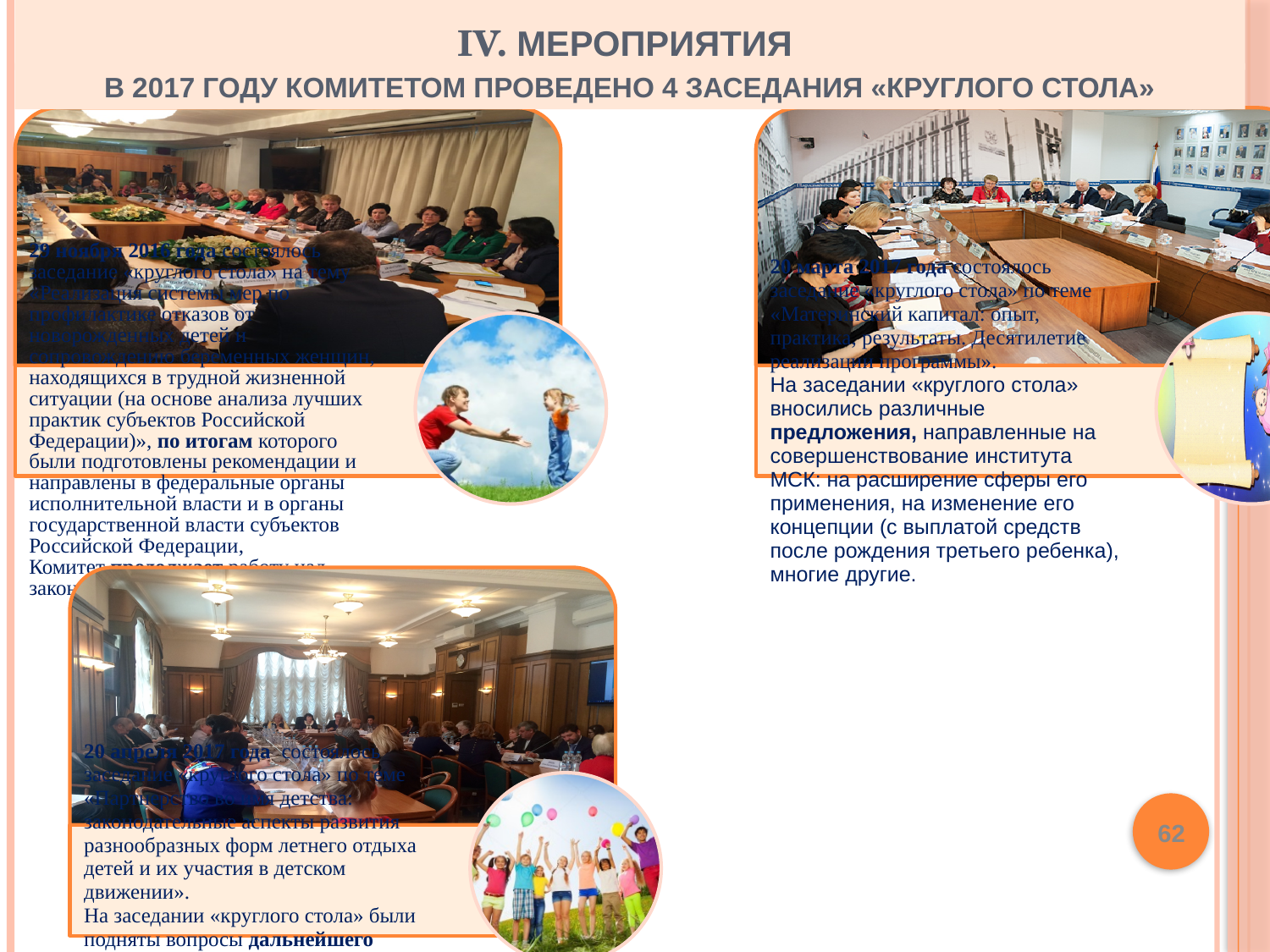

IV. МЕРОПРИЯТИЯ
В 2017 году Комитетом проведено 4 заседания «круглого стола»
20 марта 2017 года состоялось заседание «круглого стола» по теме «Материнский капитал: опыт, практика, результаты. Десятилетие реализации программы».
На заседании «круглого стола» вносились различные предложения, направленные на совершенствование института МСК: на расширение сферы его применения, на изменение его концепции (с выплатой средств после рождения третьего ребенка), многие другие.
20 апреля 2017 года  состоялось заседание «круглого стола» по теме «Партнерство во имя детства: законодательные аспекты развития разнообразных форм летнего отдыха детей и их участия в детском движении».
29 ноября 2016 года состоялось заседание «круглого стола» на тему «Реализация системы мер по профилактике отказов от новорожденных детей и сопровождению беременных женщин, находящихся в трудной жизненной ситуации (на основе анализа лучших практик субъектов Российской Федерации)», по итогам которого были подготовлены рекомендации и направлены в федеральные органы исполнительной власти и в органы государственной власти субъектов Российской Федерации,
Комитет продолжает работу над законопроектами по данной тематике.
62